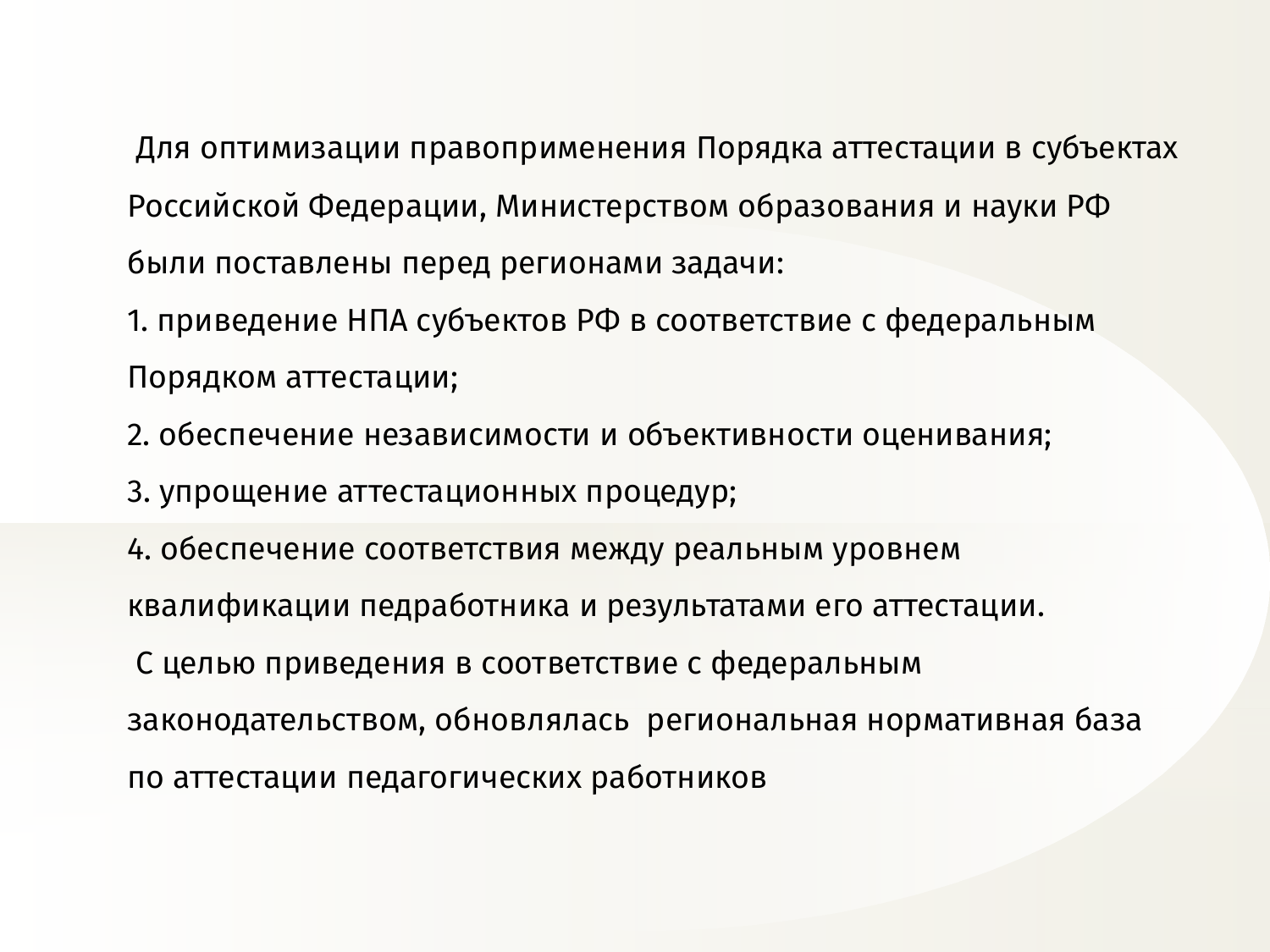

Для оптимизации правоприменения Порядка аттестации в субъектах Российской Федерации, Министерством образования и науки РФ были поставлены перед регионами задачи:
1. приведение НПА субъектов РФ в соответствие с федеральным Порядком аттестации;
2. обеспечение независимости и объективности оценивания;
3. упрощение аттестационных процедур;
4. обеспечение соответствия между реальным уровнем квалификации педработника и результатами его аттестации.
 С целью приведения в соответствие с федеральным законодательством, обновлялась  региональная нормативная база по аттестации педагогических работников